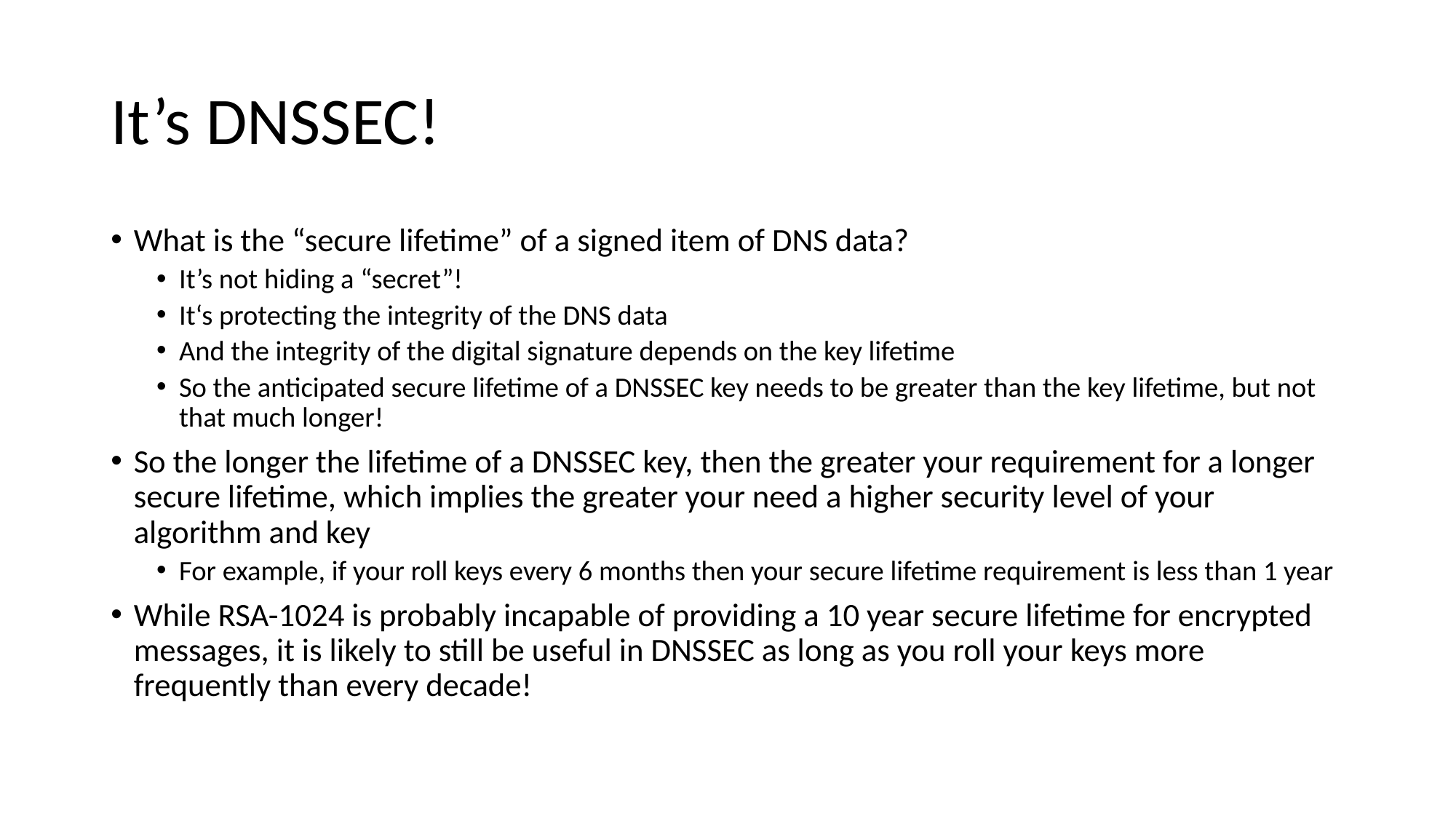

# It’s DNSSEC!
What is the “secure lifetime” of a signed item of DNS data?
It’s not hiding a “secret”!
It‘s protecting the integrity of the DNS data
And the integrity of the digital signature depends on the key lifetime
So the anticipated secure lifetime of a DNSSEC key needs to be greater than the key lifetime, but not that much longer!
So the longer the lifetime of a DNSSEC key, then the greater your requirement for a longer secure lifetime, which implies the greater your need a higher security level of your algorithm and key
For example, if your roll keys every 6 months then your secure lifetime requirement is less than 1 year
While RSA-1024 is probably incapable of providing a 10 year secure lifetime for encrypted messages, it is likely to still be useful in DNSSEC as long as you roll your keys more frequently than every decade!